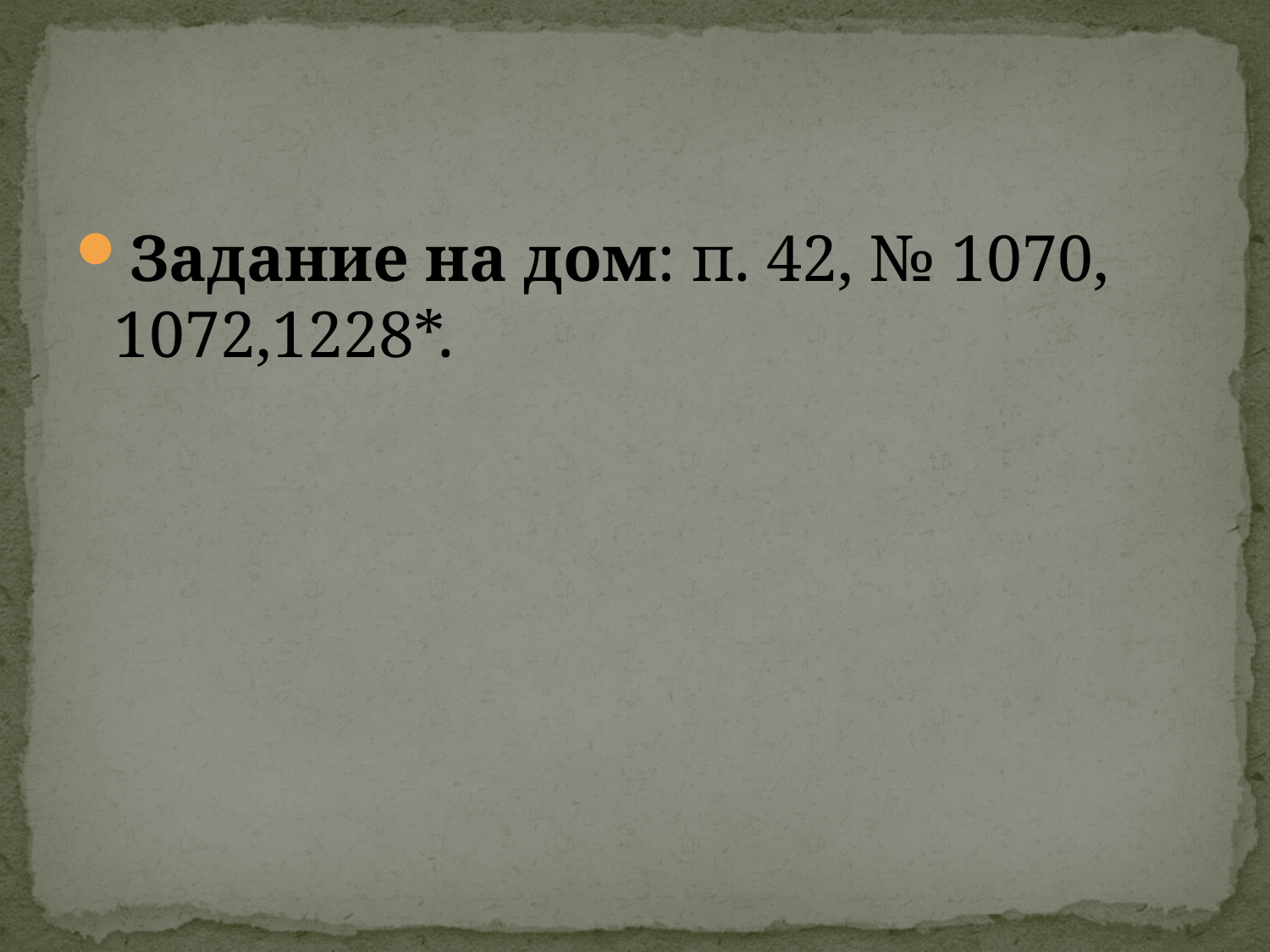

#
Задание на дом: п. 42, № 1070, 1072,1228*.